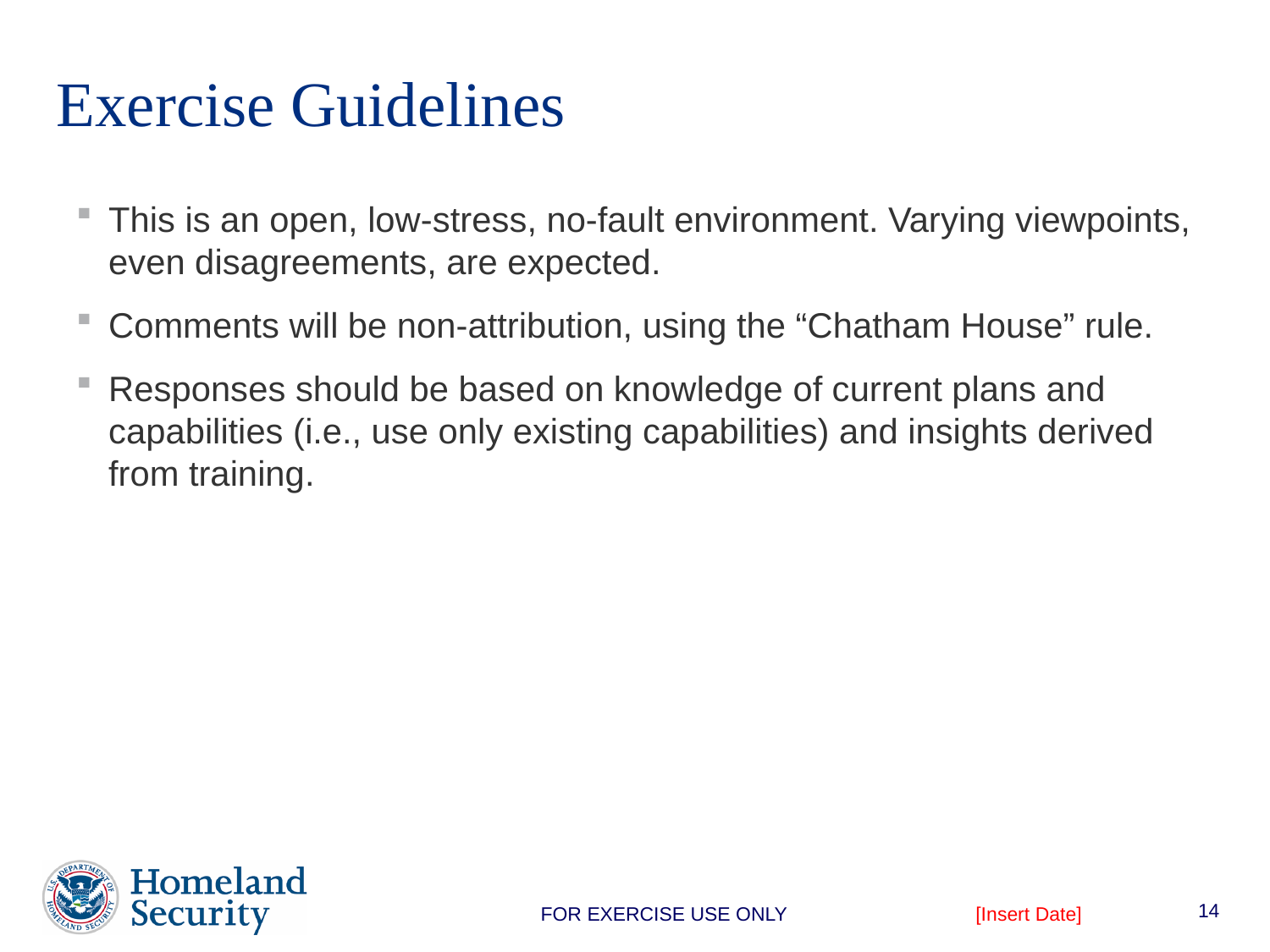

# Exercise Guidelines
This is an open, low-stress, no-fault environment. Varying viewpoints, even disagreements, are expected.
Comments will be non-attribution, using the “Chatham House” rule.
Responses should be based on knowledge of current plans and capabilities (i.e., use only existing capabilities) and insights derived from training.

14